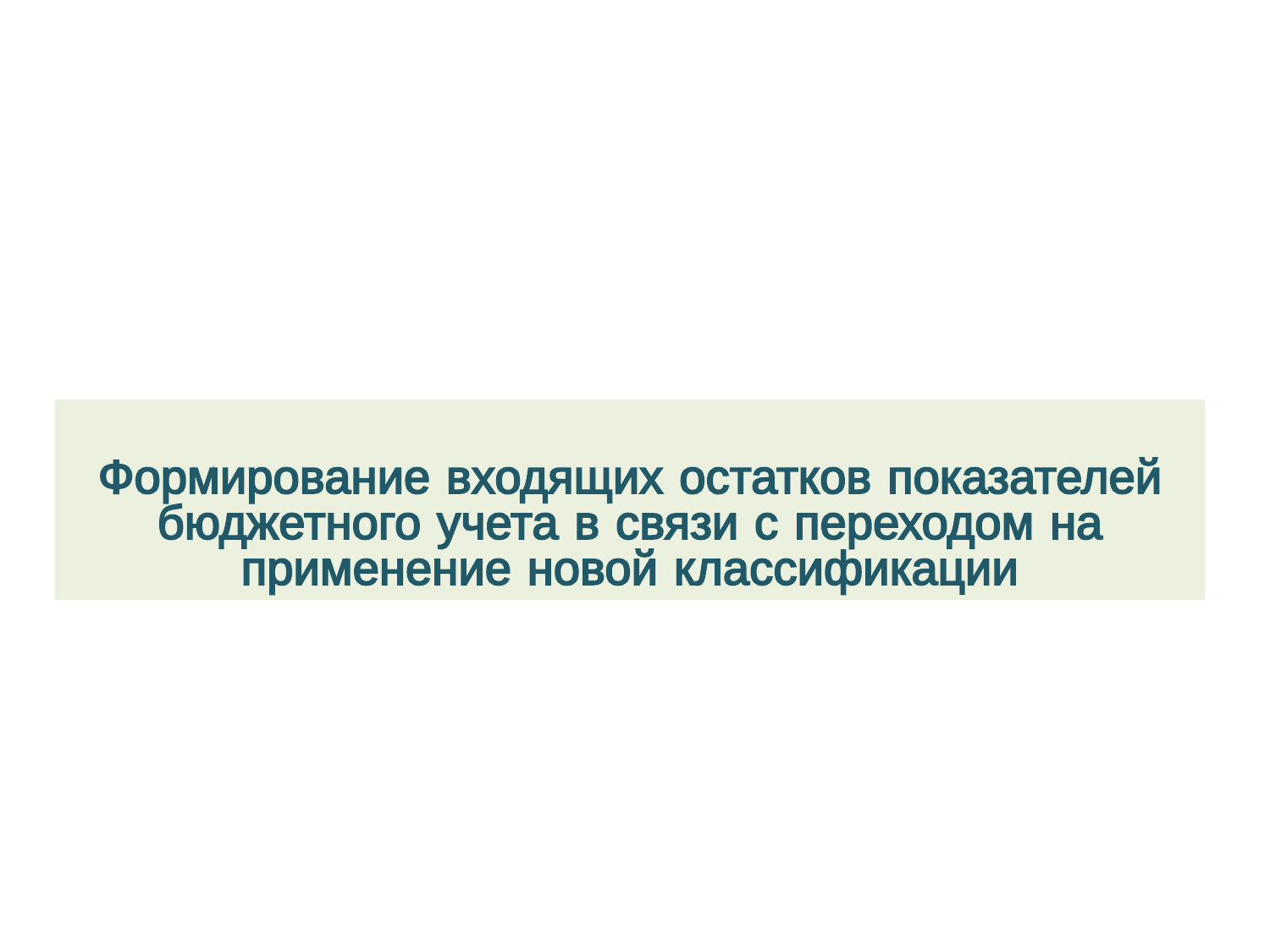

Формирование входящих остатков показателей бюджетного учета в связи с переходом на применение новой классификации